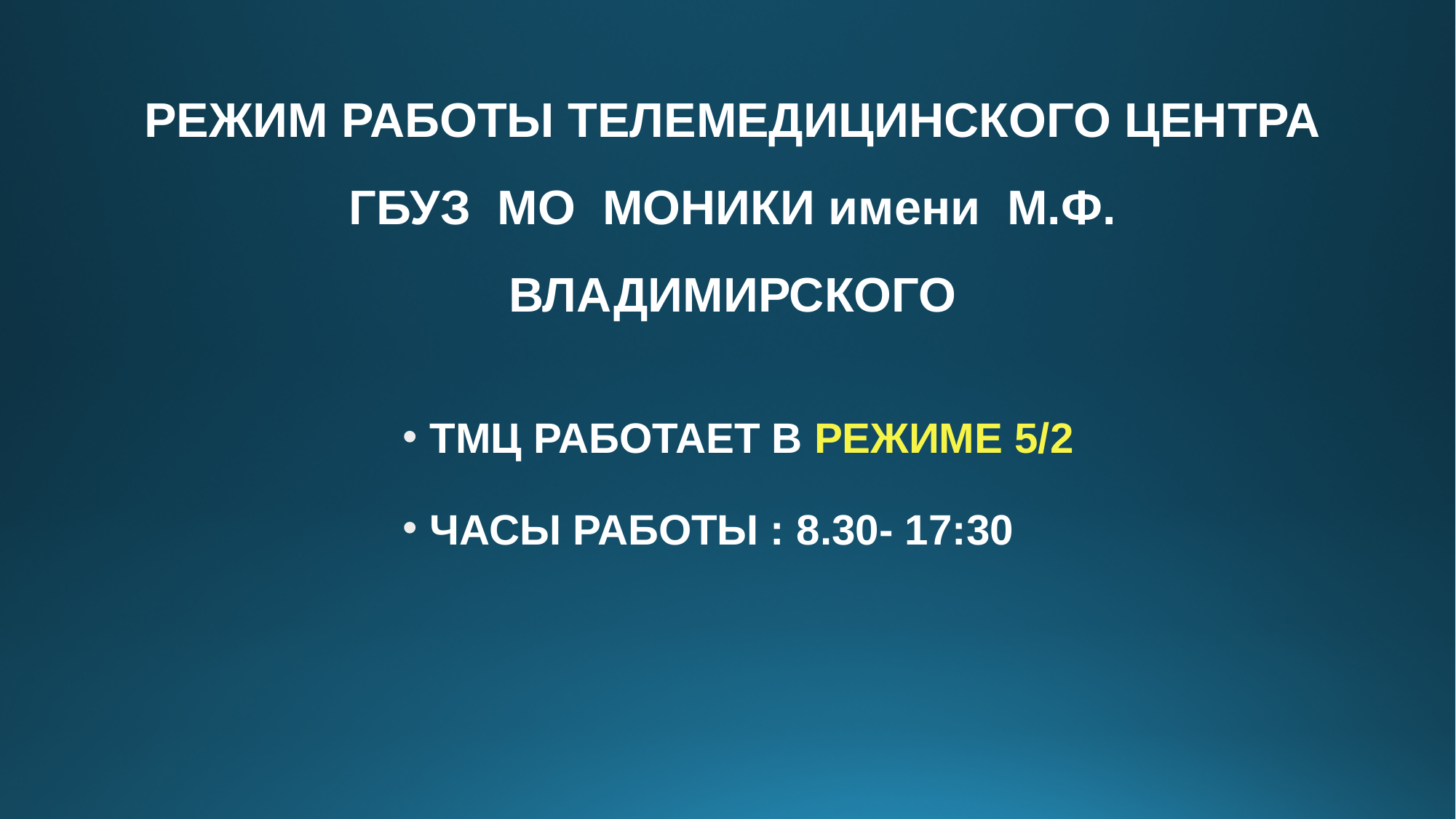

# РЕЖИМ РАБОТЫ ТЕЛЕМЕДИЦИНСКОГО ЦЕНТРА ГБУЗ  МО  МОНИКИ имени  М.Ф. ВЛАДИМИРСКОГО
ТМЦ РАБОТАЕТ В РЕЖИМЕ 5/2
ЧАСЫ РАБОТЫ : 8.30- 17:30